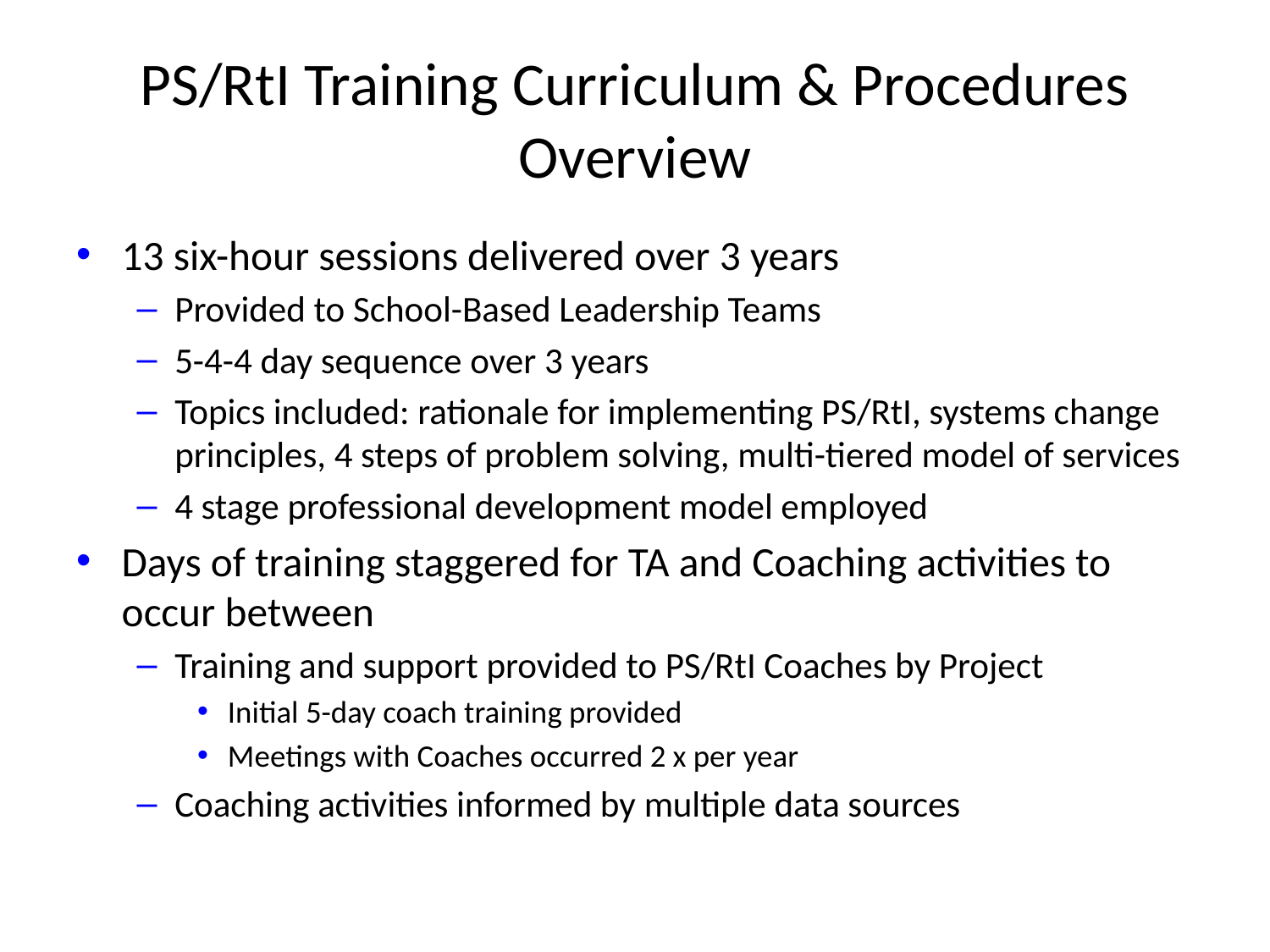

PS/RtI Training Curriculum & Procedures Overview
13 six-hour sessions delivered over 3 years
Provided to School-Based Leadership Teams
5-4-4 day sequence over 3 years
Topics included: rationale for implementing PS/RtI, systems change principles, 4 steps of problem solving, multi-tiered model of services
4 stage professional development model employed
Days of training staggered for TA and Coaching activities to occur between
Training and support provided to PS/RtI Coaches by Project
Initial 5-day coach training provided
Meetings with Coaches occurred 2 x per year
Coaching activities informed by multiple data sources